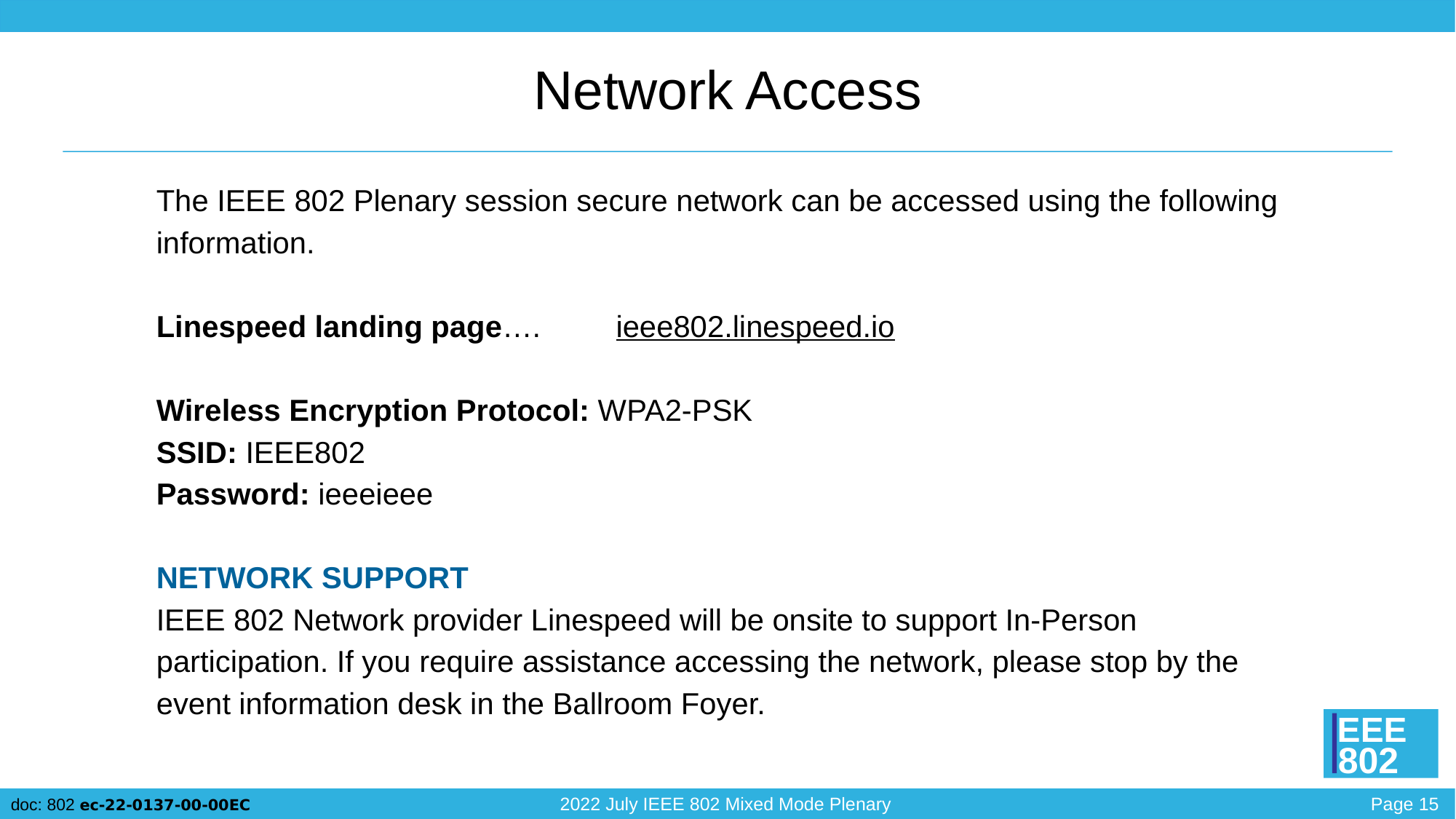

# Network Access
The IEEE 802 Plenary session secure network can be accessed using the following information.

Linespeed landing page….         ieee802.linespeed.io 
Wireless Encryption Protocol: WPA2-PSK
SSID: IEEE802
Password: ieeeieee

NETWORK SUPPORT
IEEE 802 Network provider Linespeed will be onsite to support In-Person participation. If you require assistance accessing the network, please stop by the event information desk in the Ballroom Foyer.